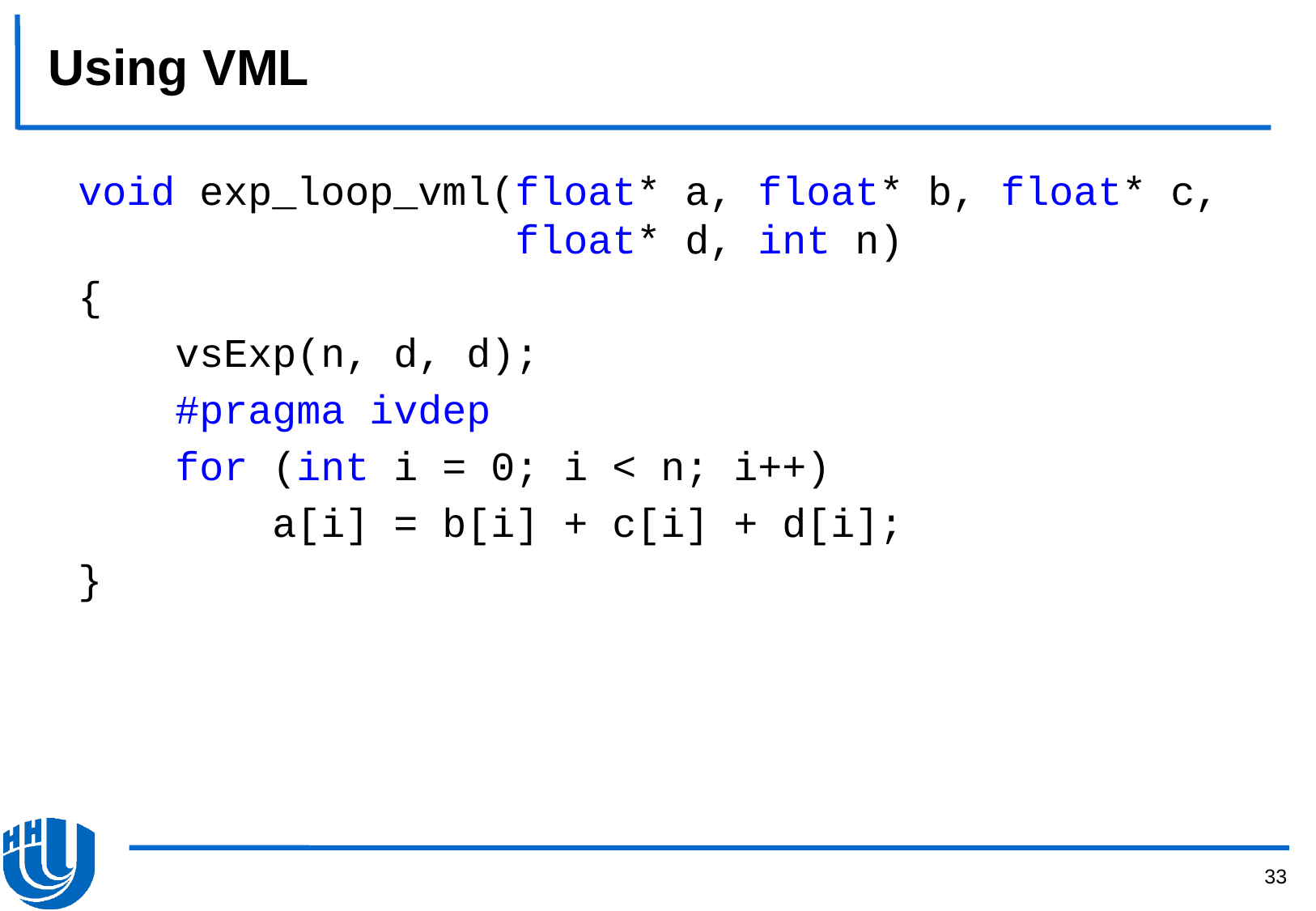

# Using VML
void exp_loop_vml(float* a, float* b, float* c,
                  float* d, int n)
{
    vsExp(n, d, d);
    #pragma ivdep
    for (int i = 0; i < n; i++)
        a[i] = b[i] + c[i] + d[i];
}